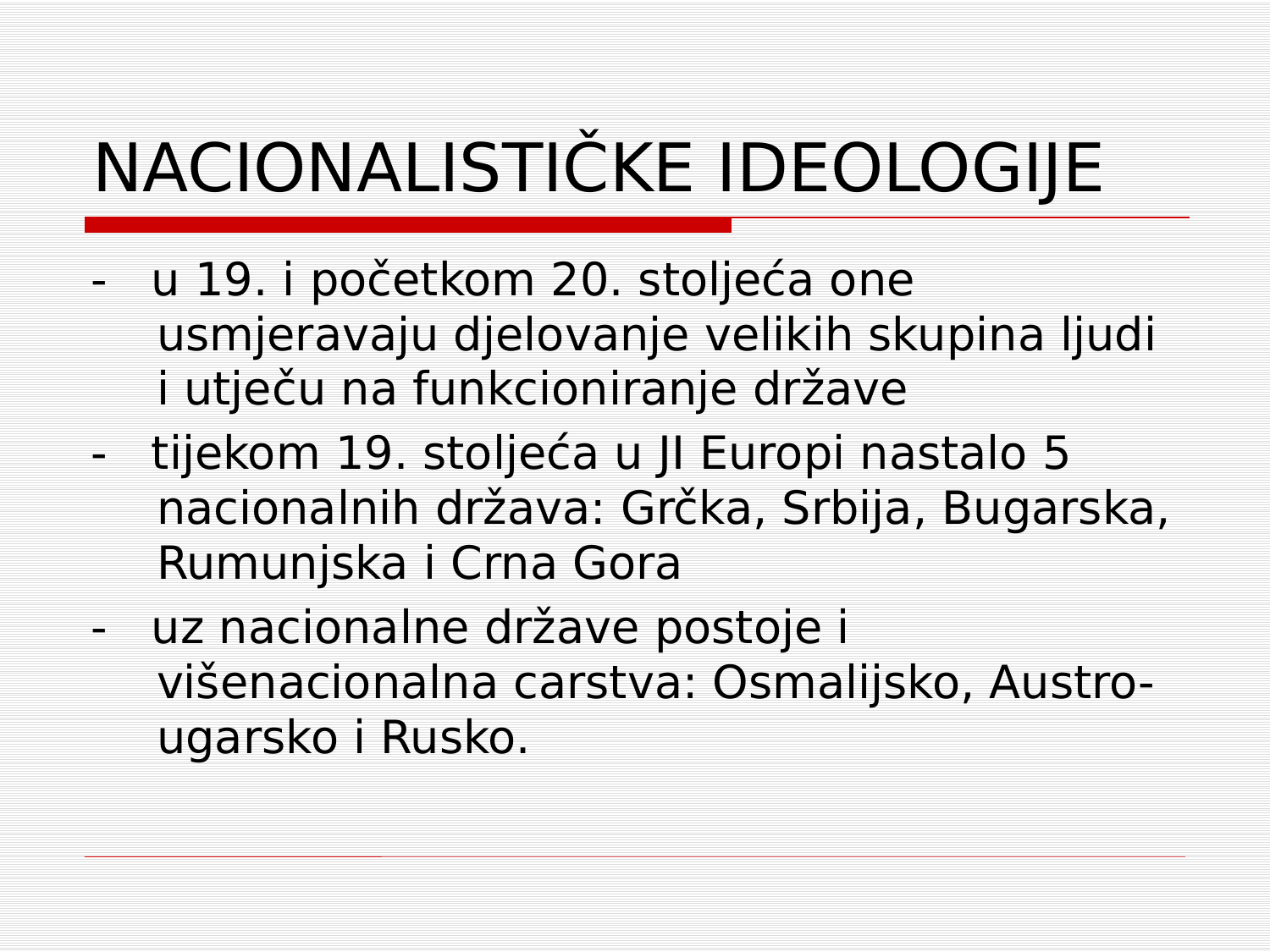

# NACIONALISTIČKE IDEOLOGIJE
-   u 19. i početkom 20. stoljeća one usmjeravaju djelovanje velikih skupina ljudi i utječu na funkcioniranje države
-   tijekom 19. stoljeća u JI Europi nastalo 5 nacionalnih država: Grčka, Srbija, Bugarska, Rumunjska i Crna Gora
-   uz nacionalne države postoje i višenacionalna carstva: Osmalijsko, Austro-ugarsko i Rusko.